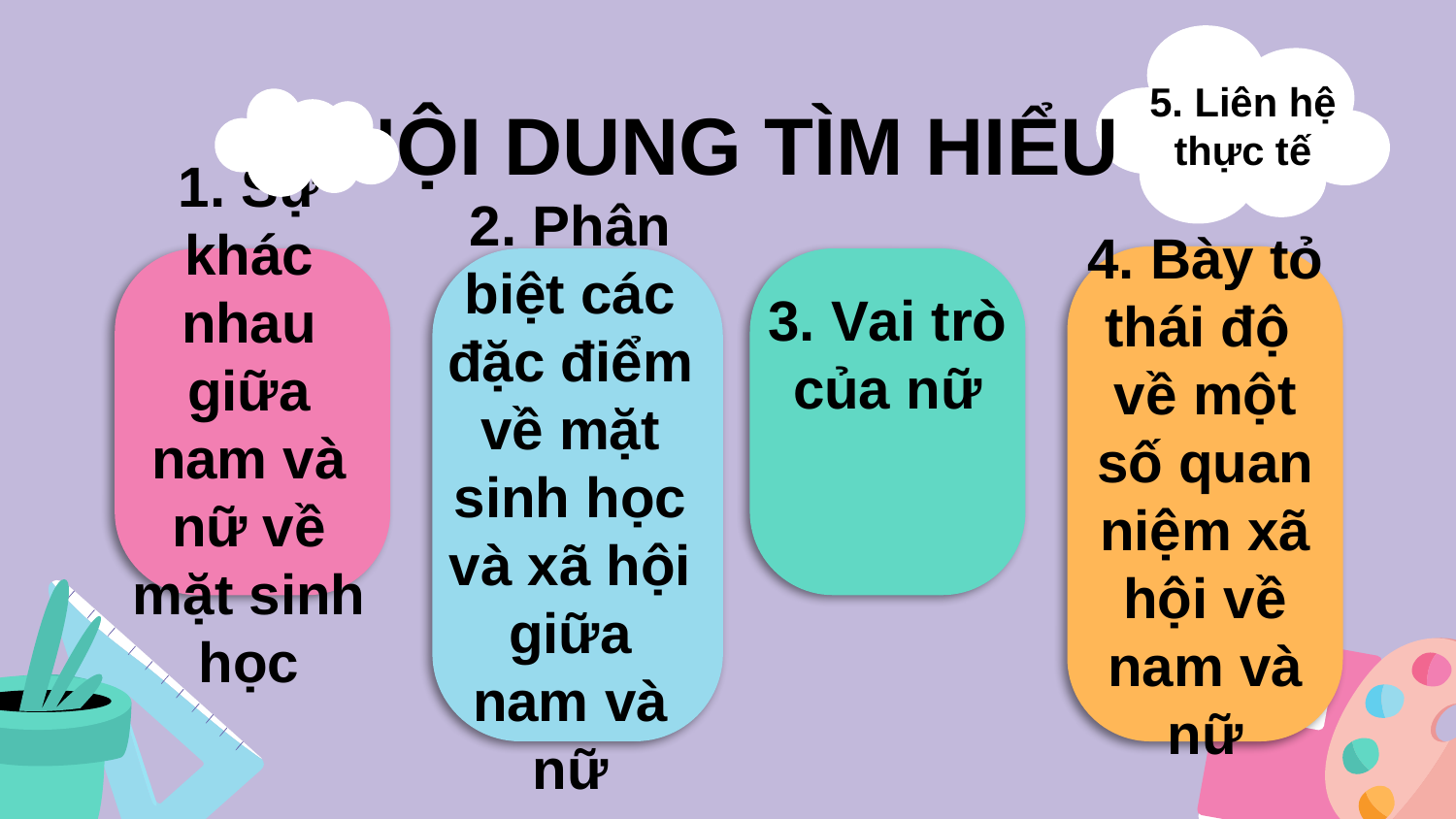

5. Liên hệ thực tế

# NỘI DUNG TÌM HIỂU

3. Vai trò của nữ
1. Sự khác nhau giữa nam và nữ về mặt sinh học
4. Bày tỏ thái độ  về một số quan niệm xã hội về nam và nữ
2. Phân biệt các đặc điểm về mặt sinh học và xã hội giữa nam và nữ